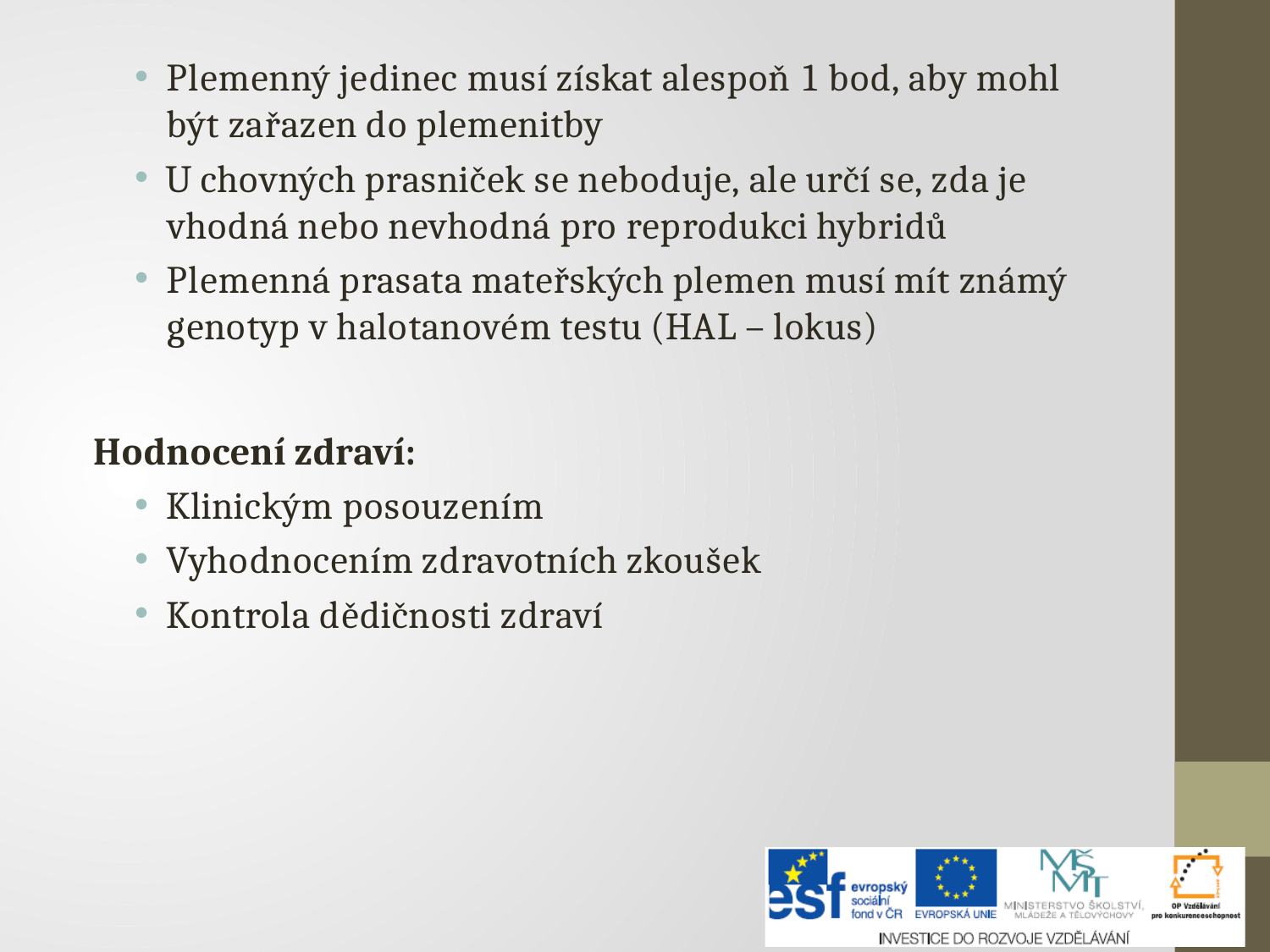

Plemenný jedinec musí získat alespoň 1 bod, aby mohl být zařazen do plemenitby
U chovných prasniček se neboduje, ale určí se, zda je vhodná nebo nevhodná pro reprodukci hybridů
Plemenná prasata mateřských plemen musí mít známý genotyp v halotanovém testu (HAL – lokus)

Hodnocení zdraví:
Klinickým posouzením
Vyhodnocením zdravotních zkoušek
Kontrola dědičnosti zdraví